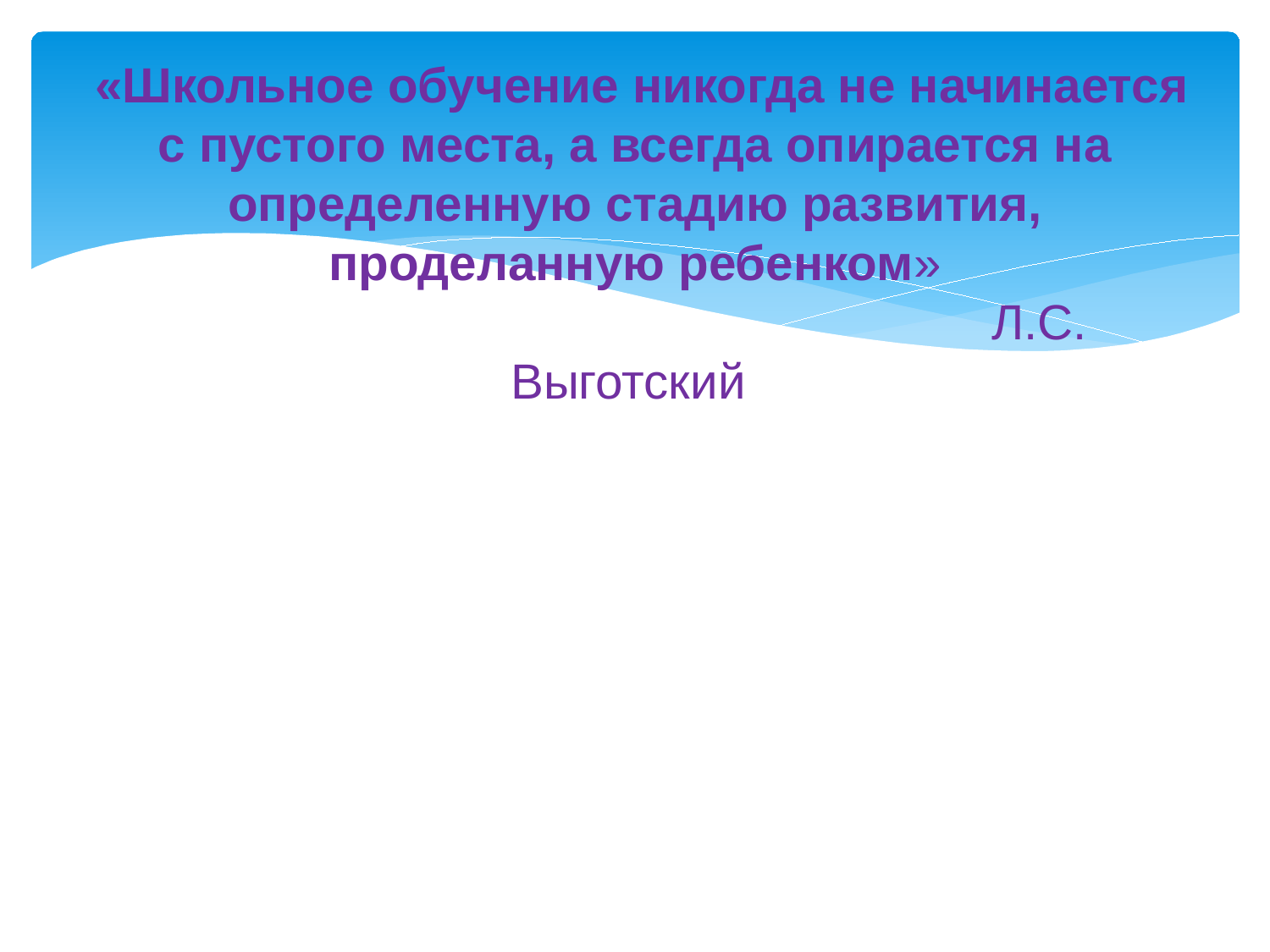

# «Школьное обучение никогда не начинается с пустого места, а всегда опирается на определенную стадию развития, проделанную ребенком» Л.С. Выготский